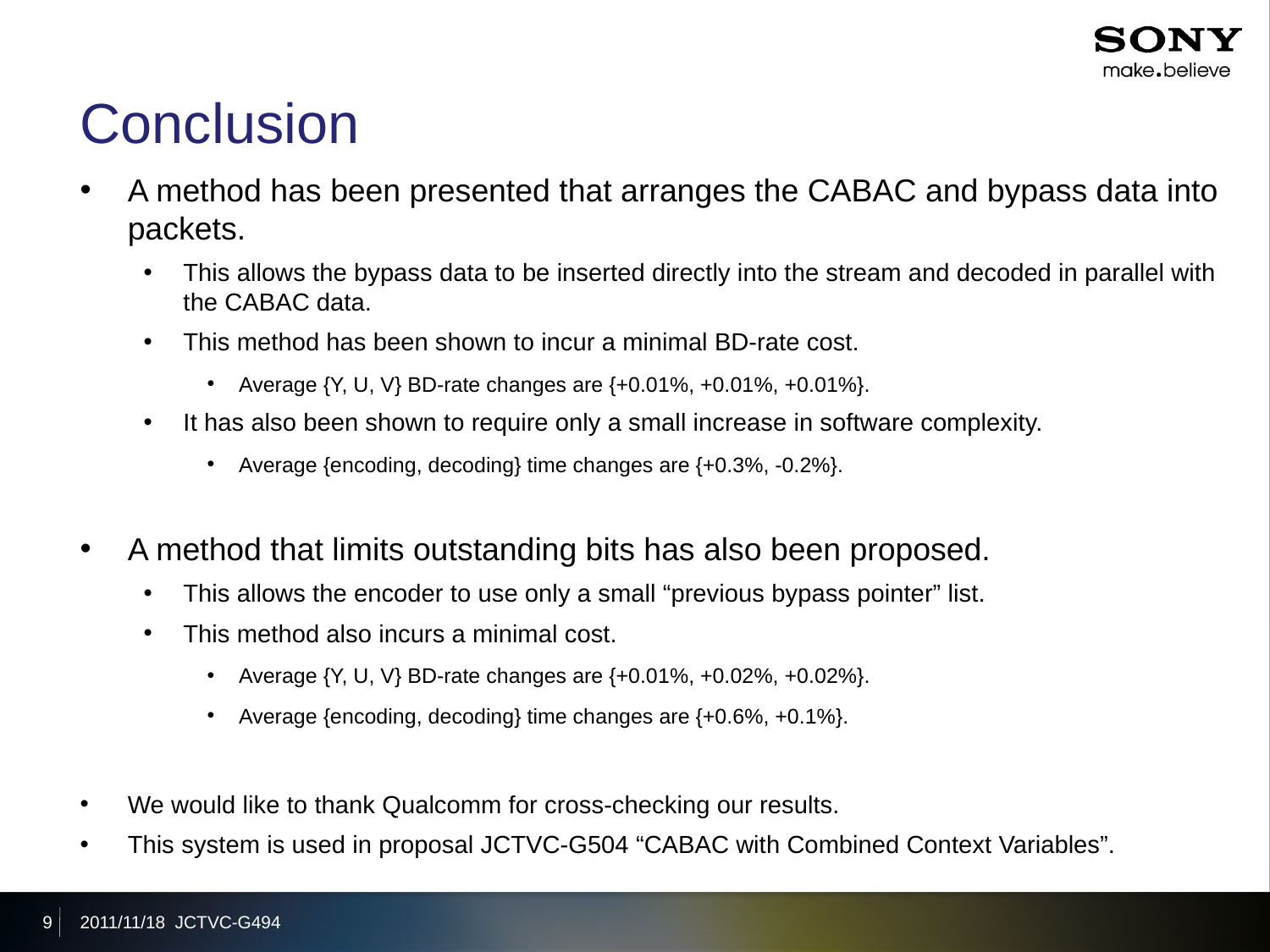

# Conclusion
A method has been presented that arranges the CABAC and bypass data into packets.
This allows the bypass data to be inserted directly into the stream and decoded in parallel with the CABAC data.
This method has been shown to incur a minimal BD-rate cost.
Average {Y, U, V} BD-rate changes are {+0.01%, +0.01%, +0.01%}.
It has also been shown to require only a small increase in software complexity.
Average {encoding, decoding} time changes are {+0.3%, -0.2%}.

A method that limits outstanding bits has also been proposed.
This allows the encoder to use only a small “previous bypass pointer” list.
This method also incurs a minimal cost.
Average {Y, U, V} BD-rate changes are {+0.01%, +0.02%, +0.02%}.
Average {encoding, decoding} time changes are {+0.6%, +0.1%}.

We would like to thank Qualcomm for cross-checking our results.
This system is used in proposal JCTVC-G504 “CABAC with Combined Context Variables”.

9
2011/11/18
JCTVC-G494